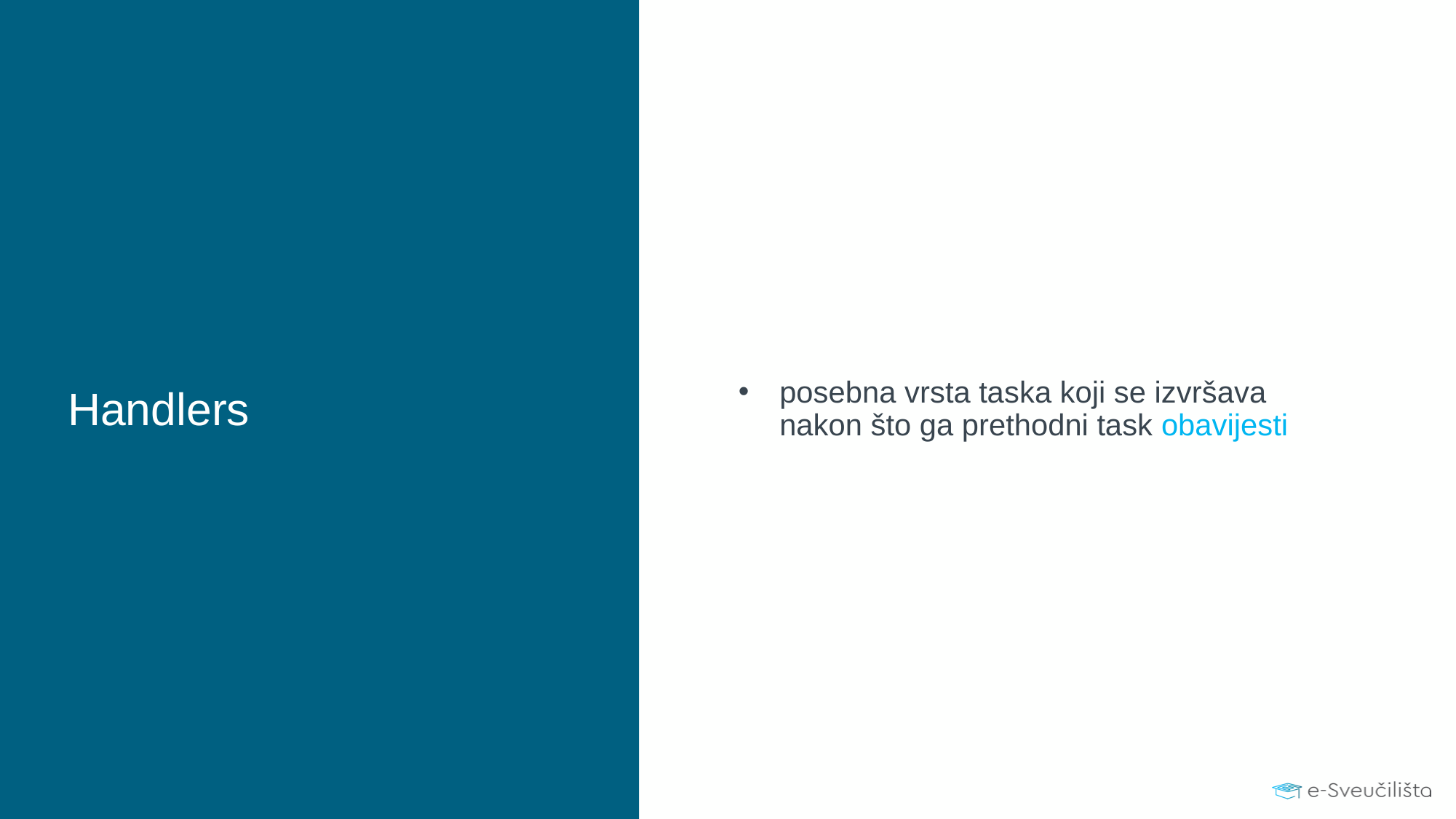

posebna vrsta taska koji se izvršava nakon što ga prethodni task obavijesti
# Handlers